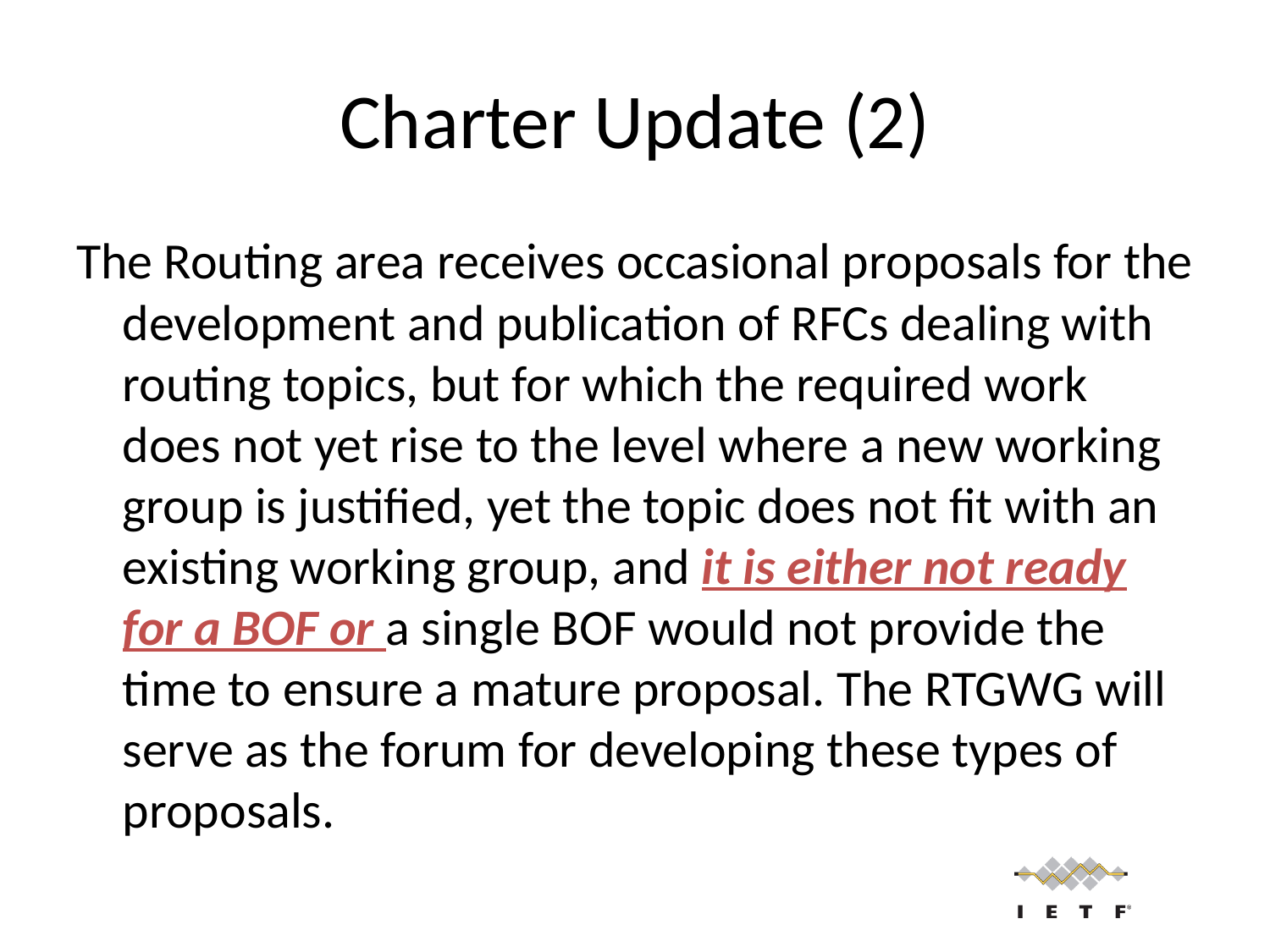

# Charter Update (2)
The Routing area receives occasional proposals for the development and publication of RFCs dealing with routing topics, but for which the required work does not yet rise to the level where a new working group is justified, yet the topic does not fit with an existing working group, and it is either not ready for a BOF or a single BOF would not provide the time to ensure a mature proposal. The RTGWG will serve as the forum for developing these types of proposals.